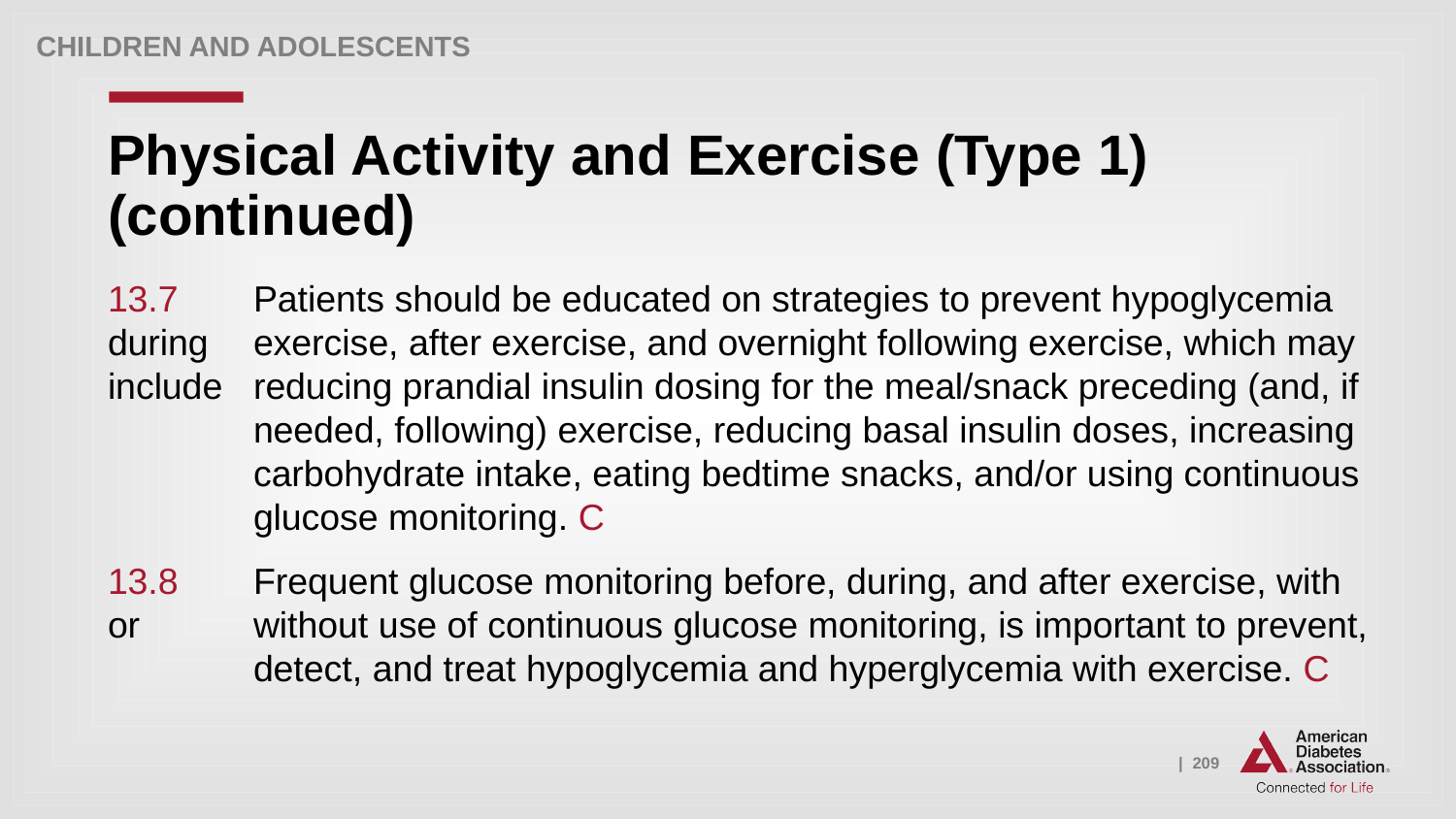

Children and adolescents
# Physical Activity and Exercise (Type 1) (continued)
13.7 	Patients should be educated on strategies to prevent hypoglycemia during 	exercise, after exercise, and overnight following exercise, which may include 	reducing prandial insulin dosing for the meal/snack preceding (and, if 	needed, following) exercise, reducing basal insulin doses, increasing 	carbohydrate intake, eating bedtime snacks, and/or using continuous 	glucose monitoring. C
13.8 	Frequent glucose monitoring before, during, and after exercise, with or 	without use of continuous glucose monitoring, is important to prevent, 	detect, and treat hypoglycemia and hyperglycemia with exercise. C